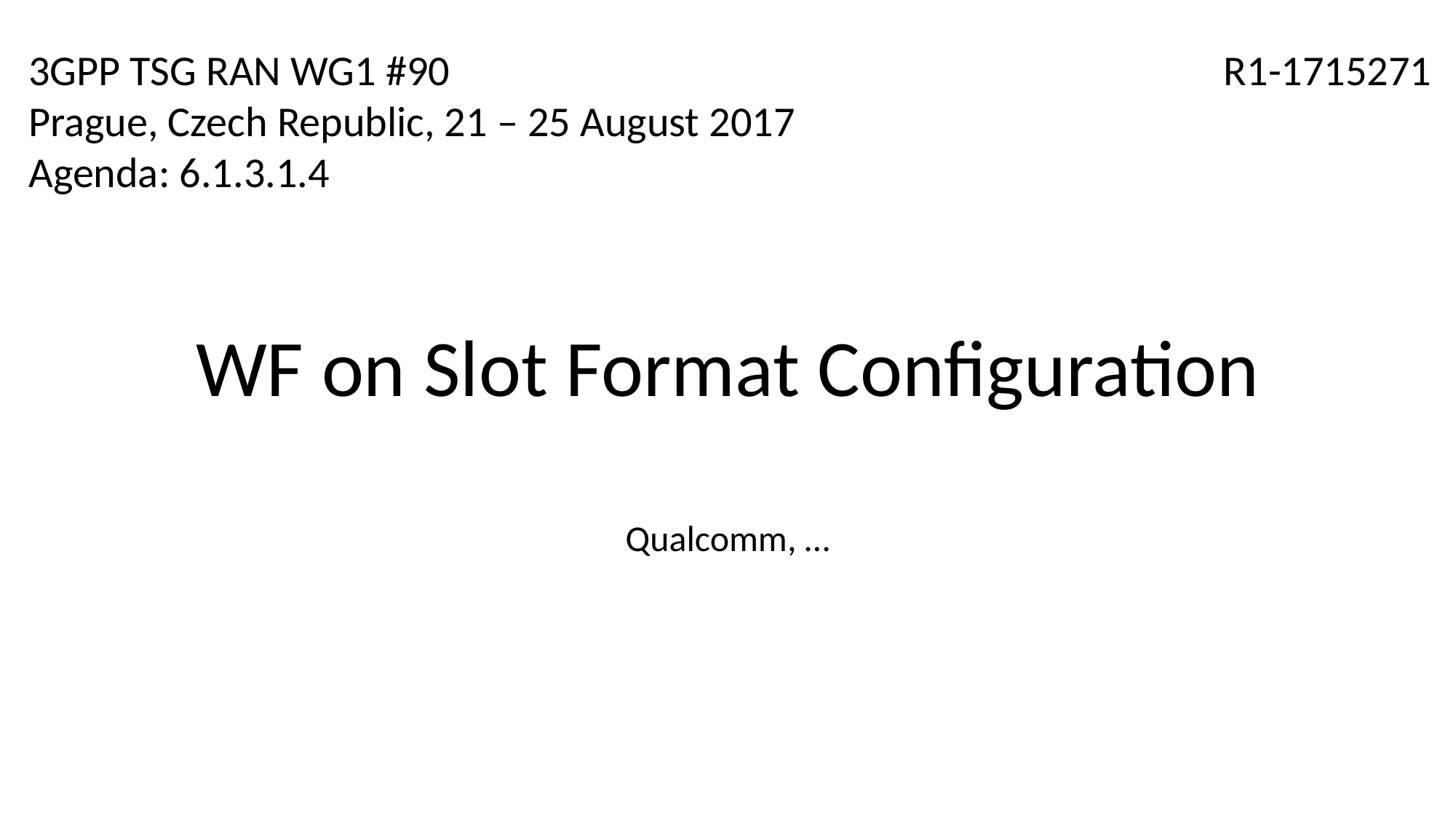

3GPP TSG RAN WG1 #90
Prague, Czech Republic, 21 – 25 August 2017
Agenda: 6.1.3.1.4
R1-1715271
WF on Slot Format Configuration
Qualcomm, …